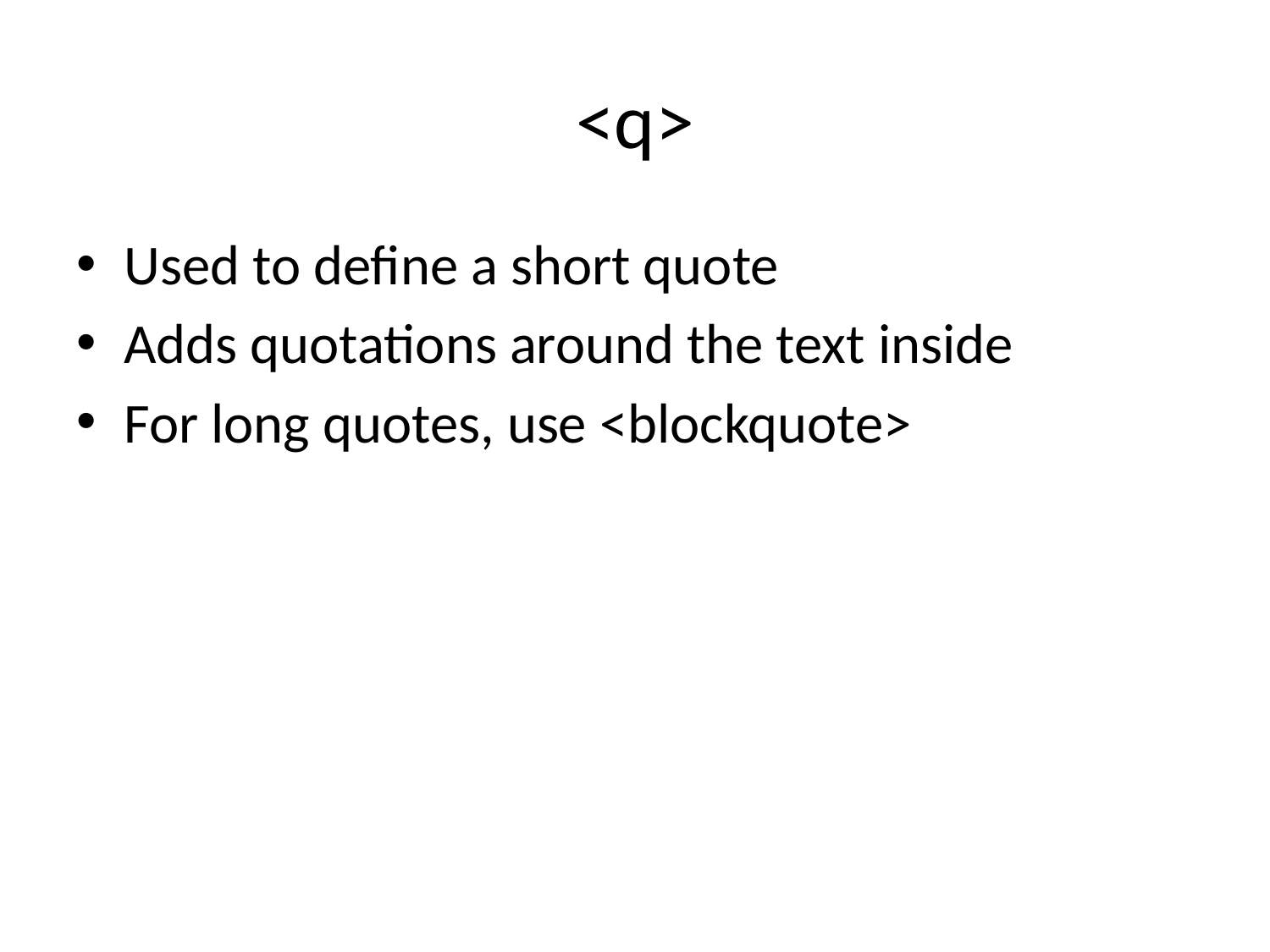

# <q>
Used to define a short quote
Adds quotations around the text inside
For long quotes, use <blockquote>